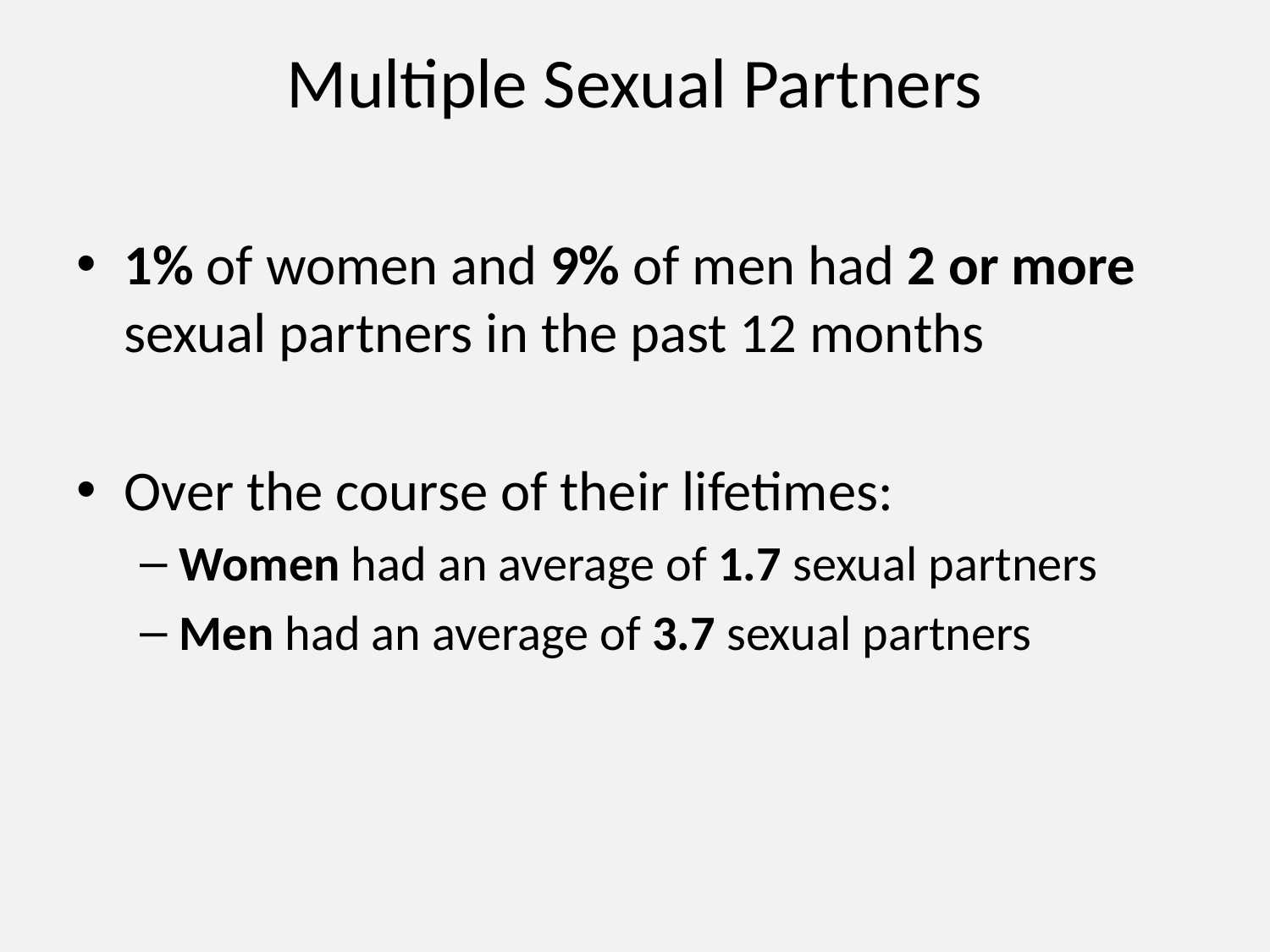

# Multiple Sexual Partners
1% of women and 9% of men had 2 or more sexual partners in the past 12 months

Over the course of their lifetimes:
Women had an average of 1.7 sexual partners
Men had an average of 3.7 sexual partners